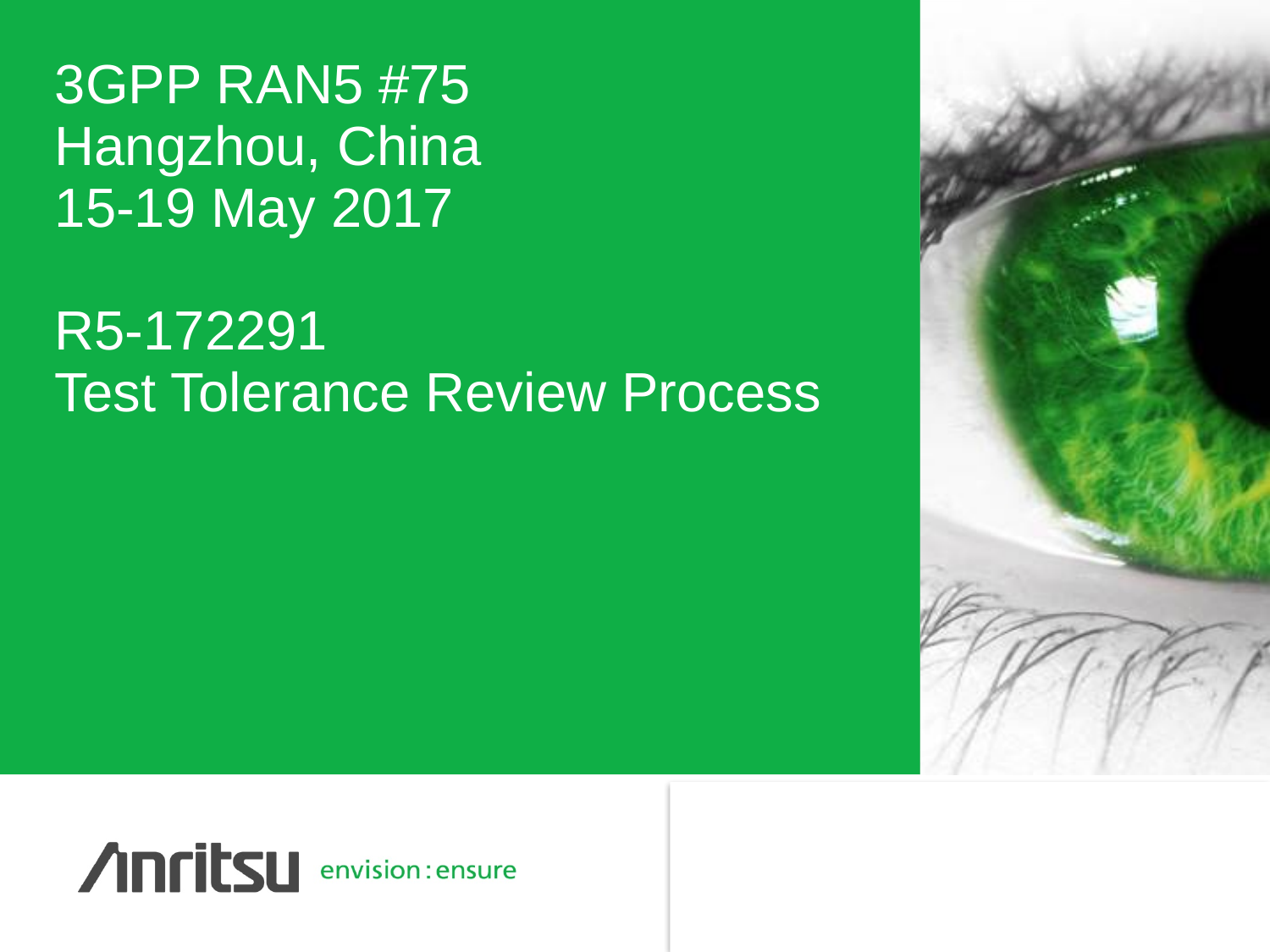

# 3GPP RAN5 #75 Hangzhou, China 15-19 May 2017 R5-172291 Test Tolerance Review Process